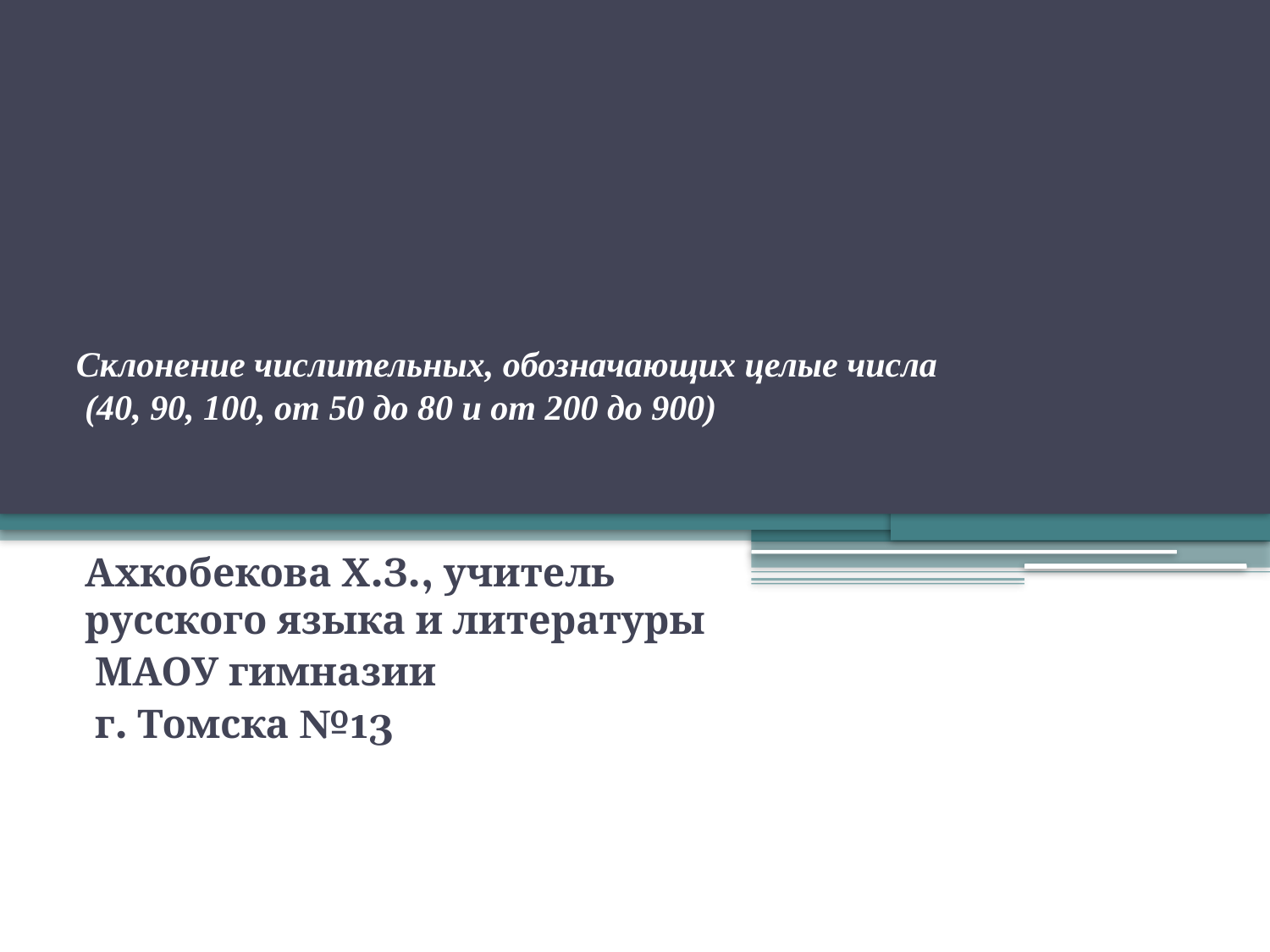

# Склонение числительных, обозначающих целые числа (40, 90, 100, от 50 до 80 и от 200 до 900)
Ахкобекова Х.З., учитель русского языка и литературы
 МАОУ гимназии
 г. Томска №13